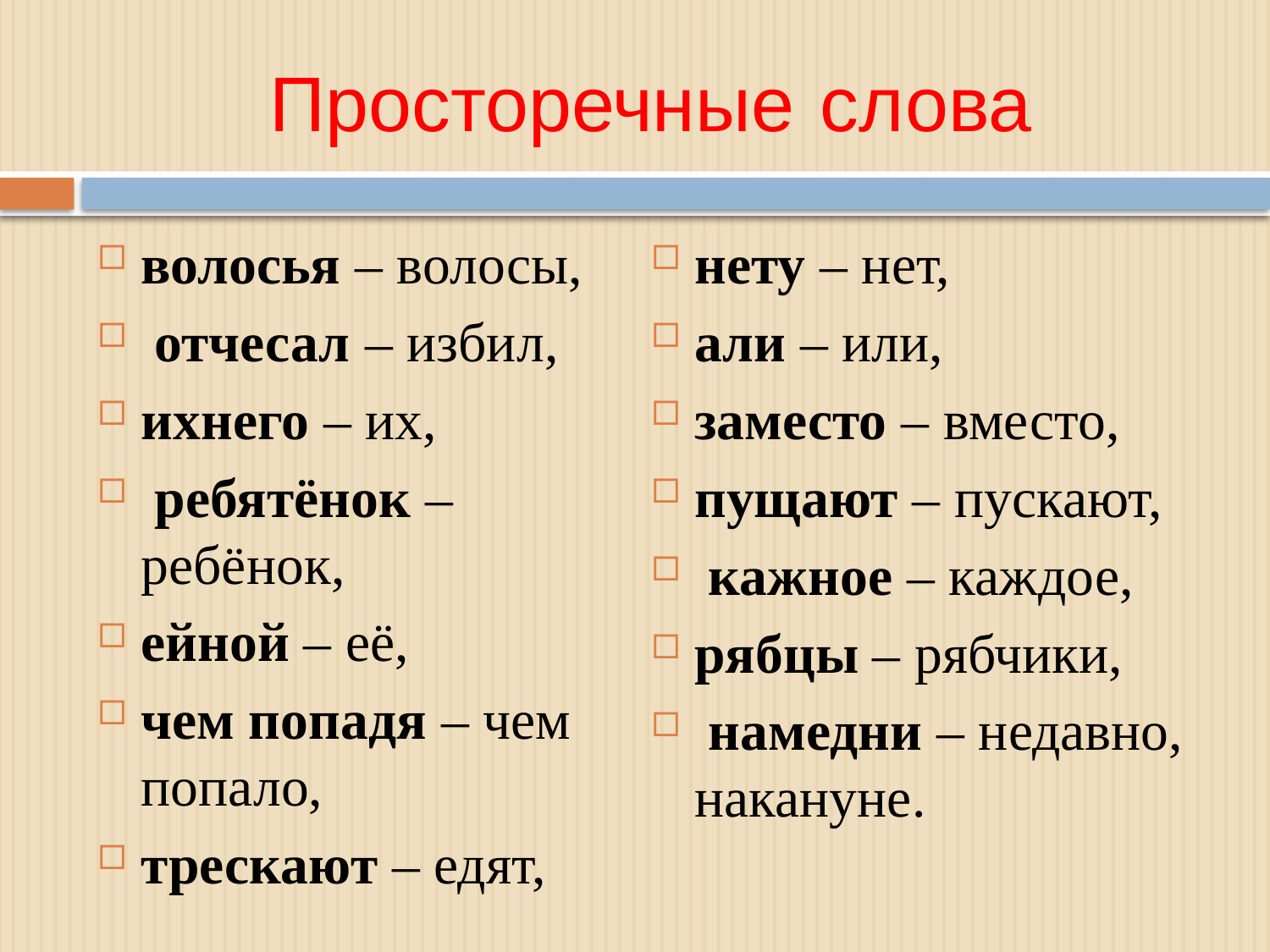

# Просторечные слова
волосья – волосы,
 отчесал – избил,
ихнего – их,
 ребятёнок – ребёнок,
ейной – её,
чем попадя – чем попало,
трескают – едят,
нету – нет,
али – или,
заместо – вместо,
пущают – пускают,
 кажное – каждое,
рябцы – рябчики,
 намедни – недавно, накануне.